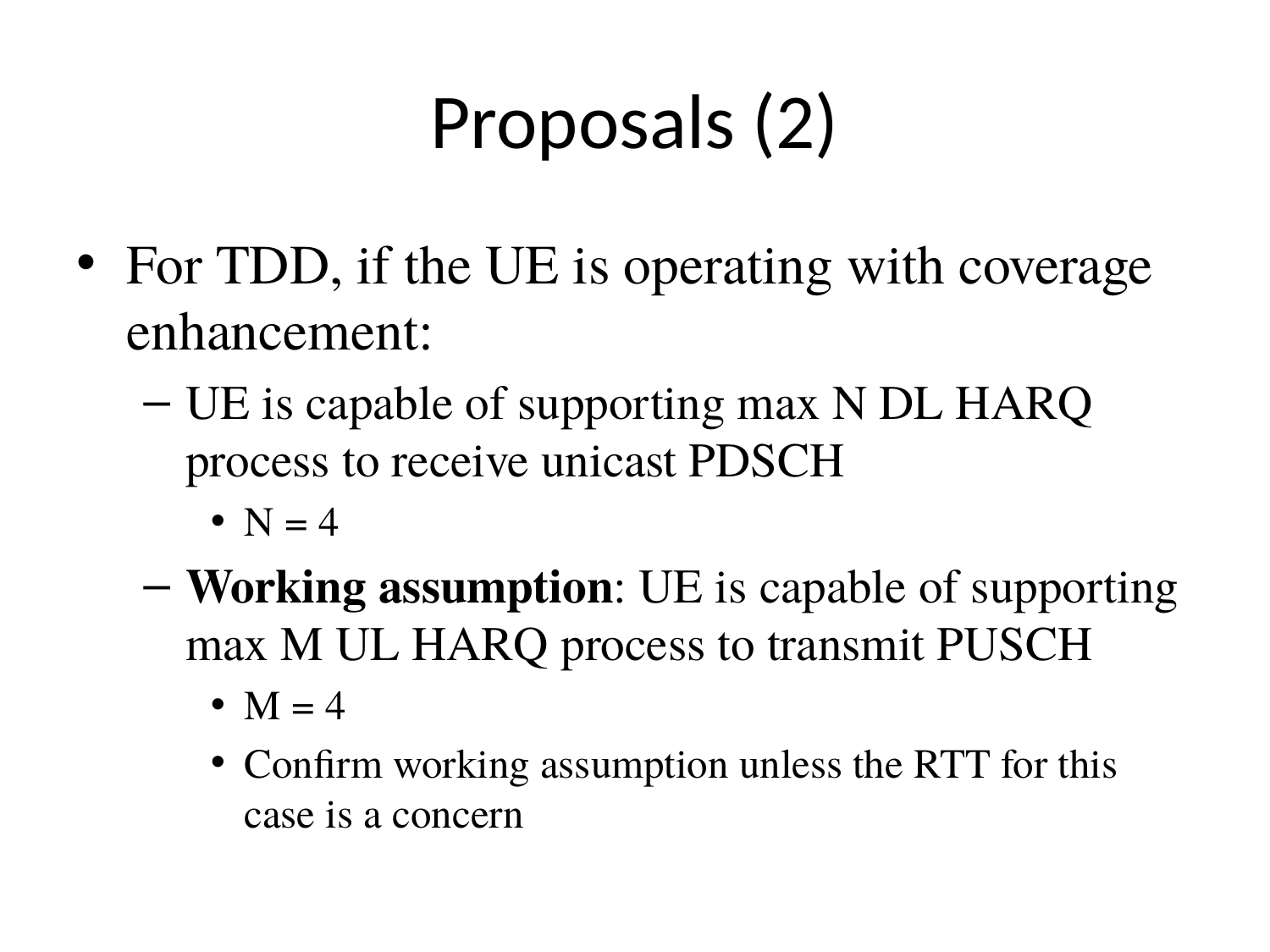

# Proposals (2)
For TDD, if the UE is operating with coverage enhancement:
UE is capable of supporting max N DL HARQ process to receive unicast PDSCH
N = 4
Working assumption: UE is capable of supporting max M UL HARQ process to transmit PUSCH
M = 4
Confirm working assumption unless the RTT for this case is a concern